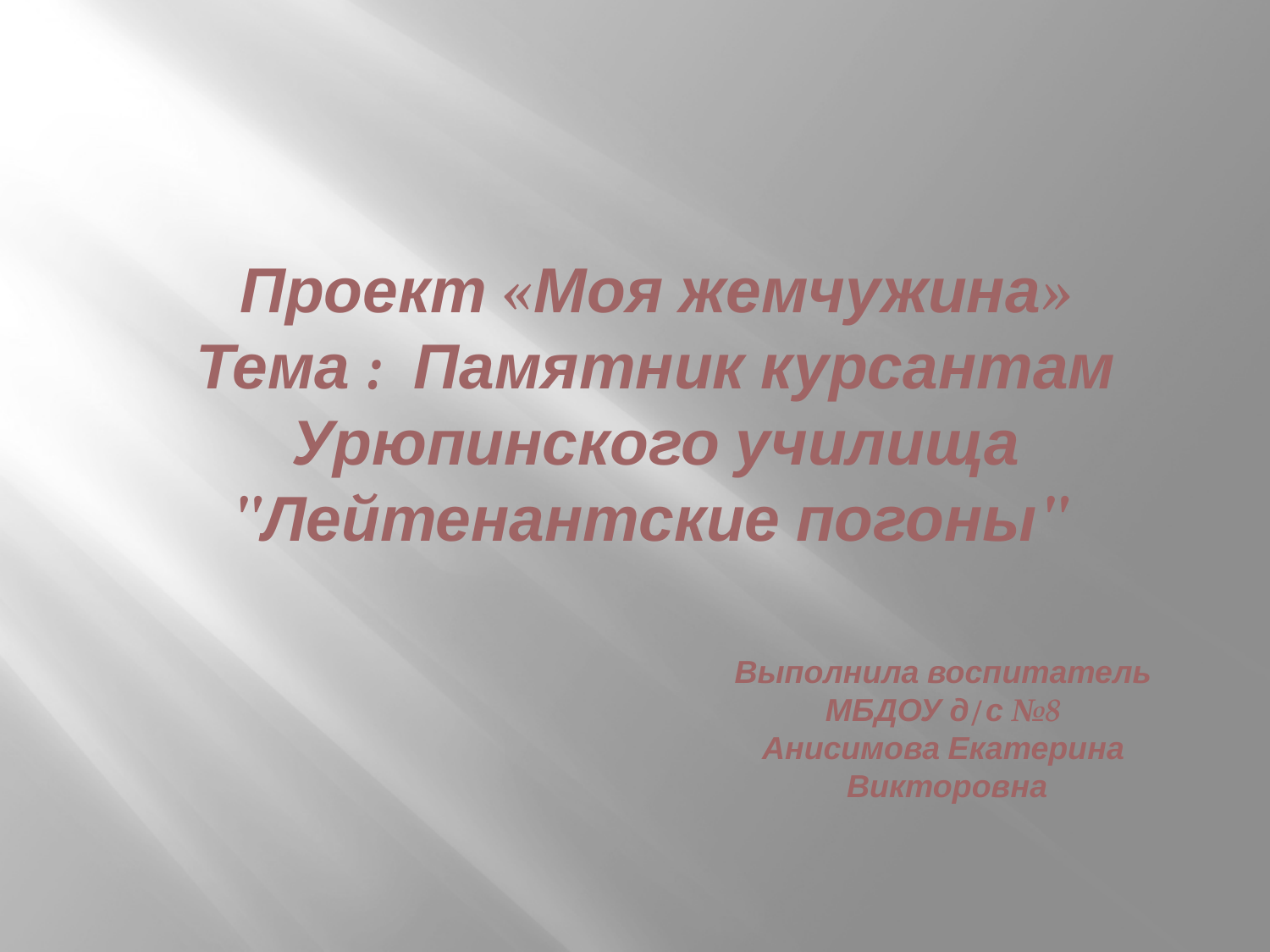

Проект «Моя жемчужина»
Тема :  Памятник курсантам Урюпинского училища
"Лейтенантские погоны"
Выполнила воспитатель
МБДОУ д/с №8
Анисимова Екатерина  Викторовна